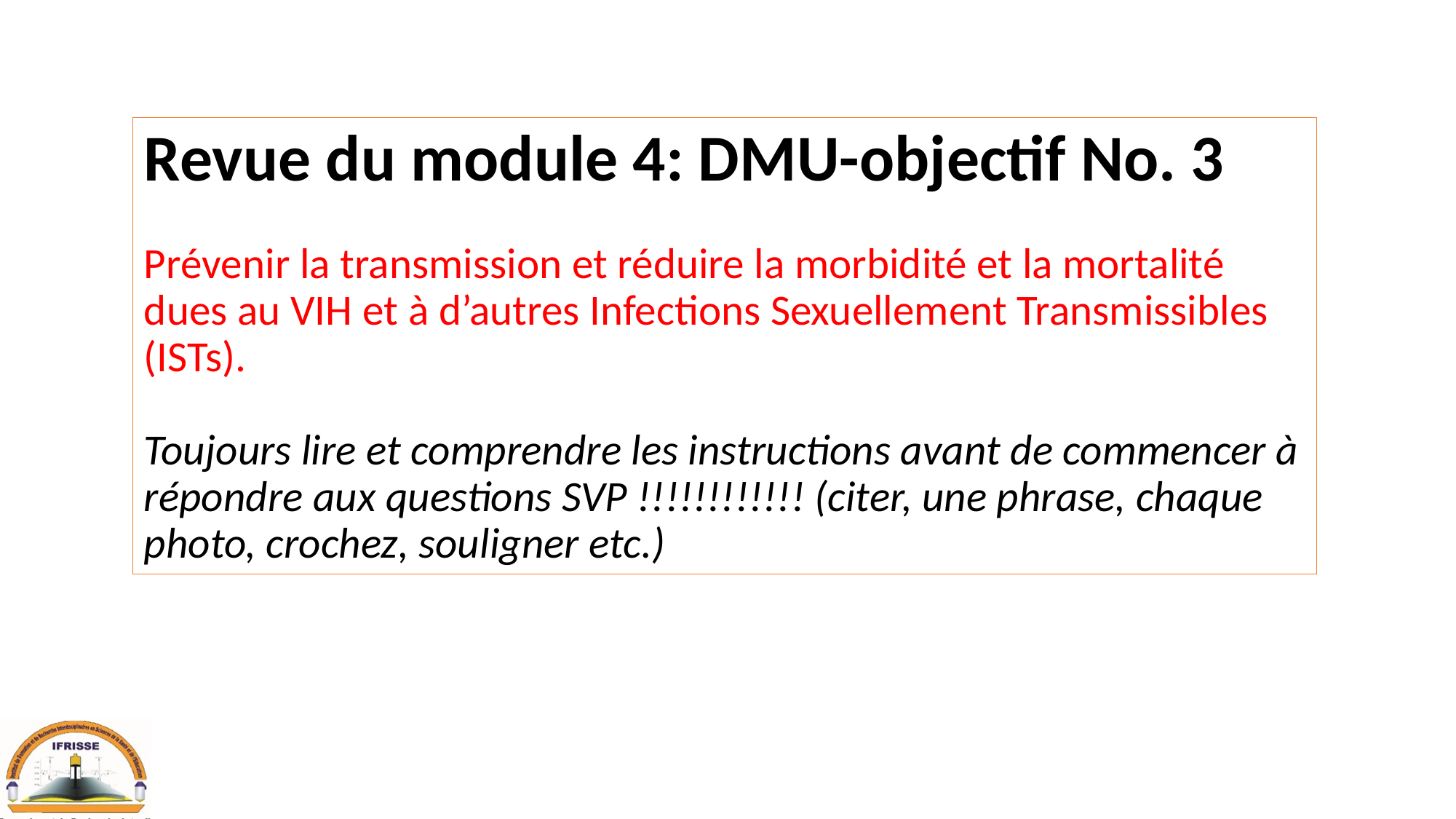

# Revue du module 4: DMU-objectif No. 3 Prévenir la transmission et réduire la morbidité et la mortalité dues au VIH et à d’autres Infections Sexuellement Transmissibles (ISTs). Toujours lire et comprendre les instructions avant de commencer à répondre aux questions SVP !!!!!!!!!!!! (citer, une phrase, chaque photo, crochez, souligner etc.)